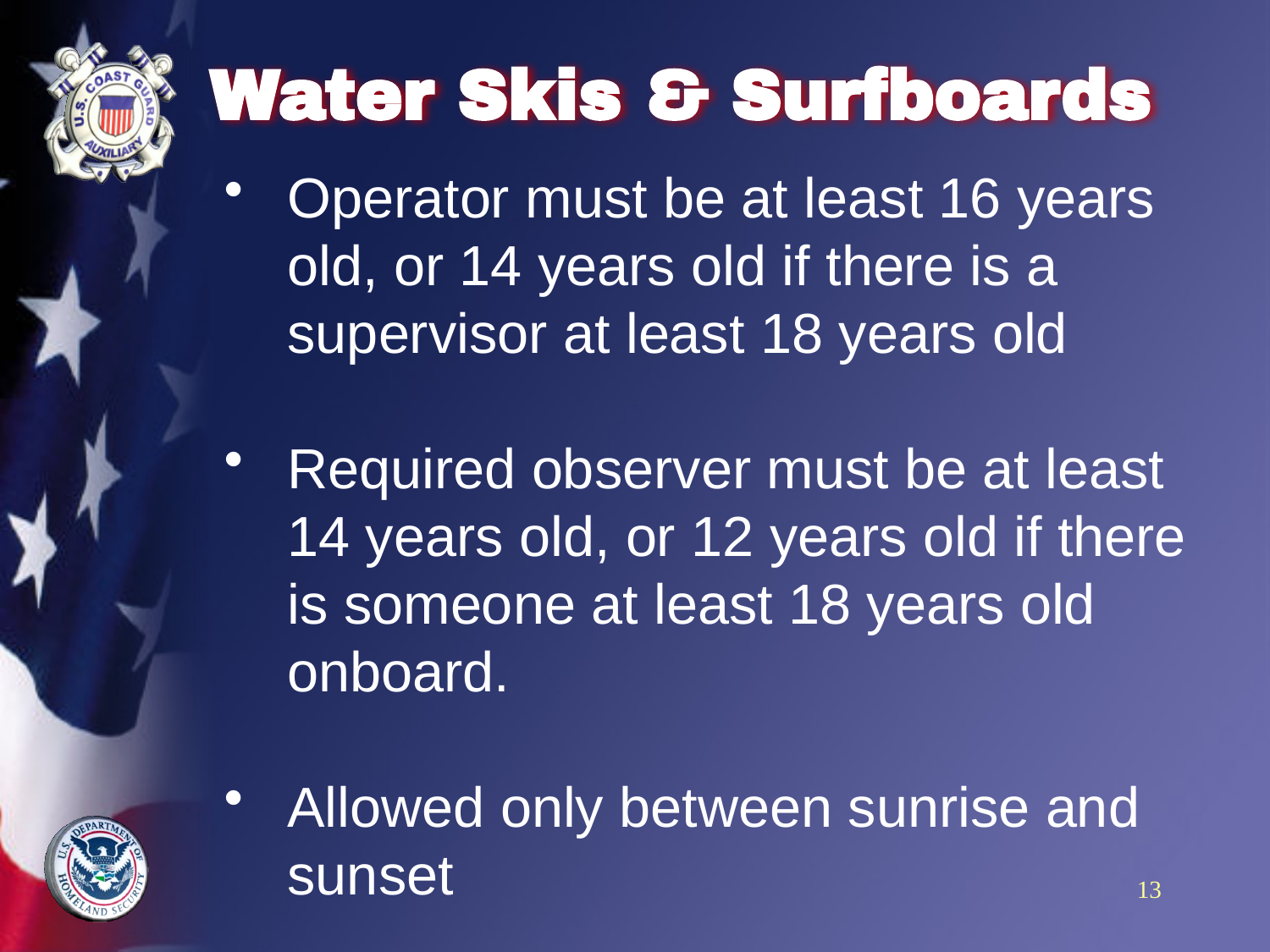

# Water Skis & Surfboards
Operator must be at least 16 years old, or 14 years old if there is a supervisor at least 18 years old

Required observer must be at least 14 years old, or 12 years old if there is someone at least 18 years old onboard.
Allowed only between sunrise and sunset
13